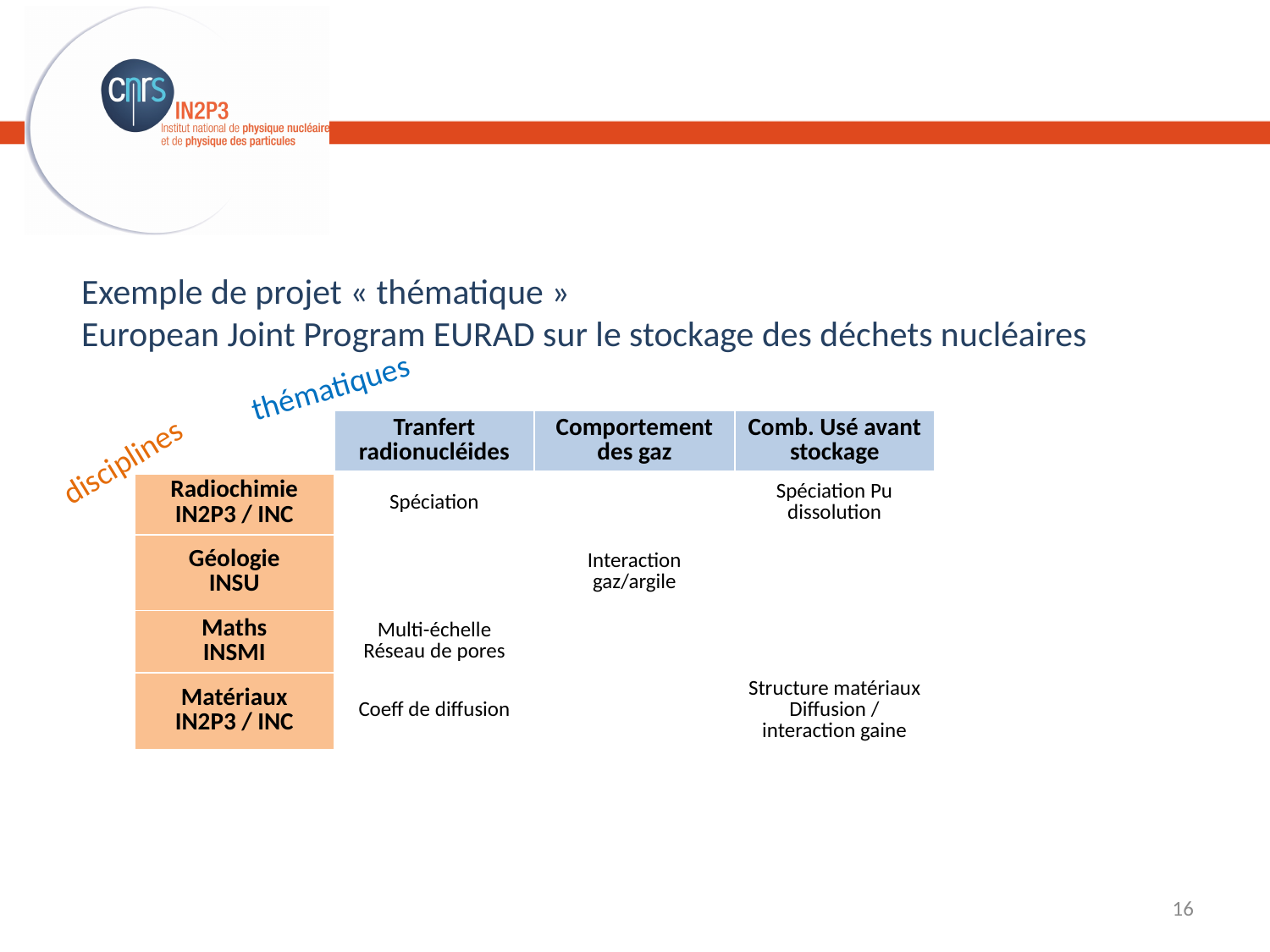

Exemple de projet « thématique »
European Joint Program EURAD sur le stockage des déchets nucléaires
thématiques
|  | Tranfert radionucléides | Comportement des gaz | Comb. Usé avant stockage |
| --- | --- | --- | --- |
| Radiochimie IN2P3 / INC | Spéciation |  | Spéciation Pu dissolution |
| Géologie INSU |  | Interaction gaz/argile |  |
| Maths INSMI | Multi-échelle Réseau de pores |  |  |
| Matériaux IN2P3 / INC | Coeff de diffusion |  | Structure matériaux Diffusion / interaction gaine |
disciplines
16